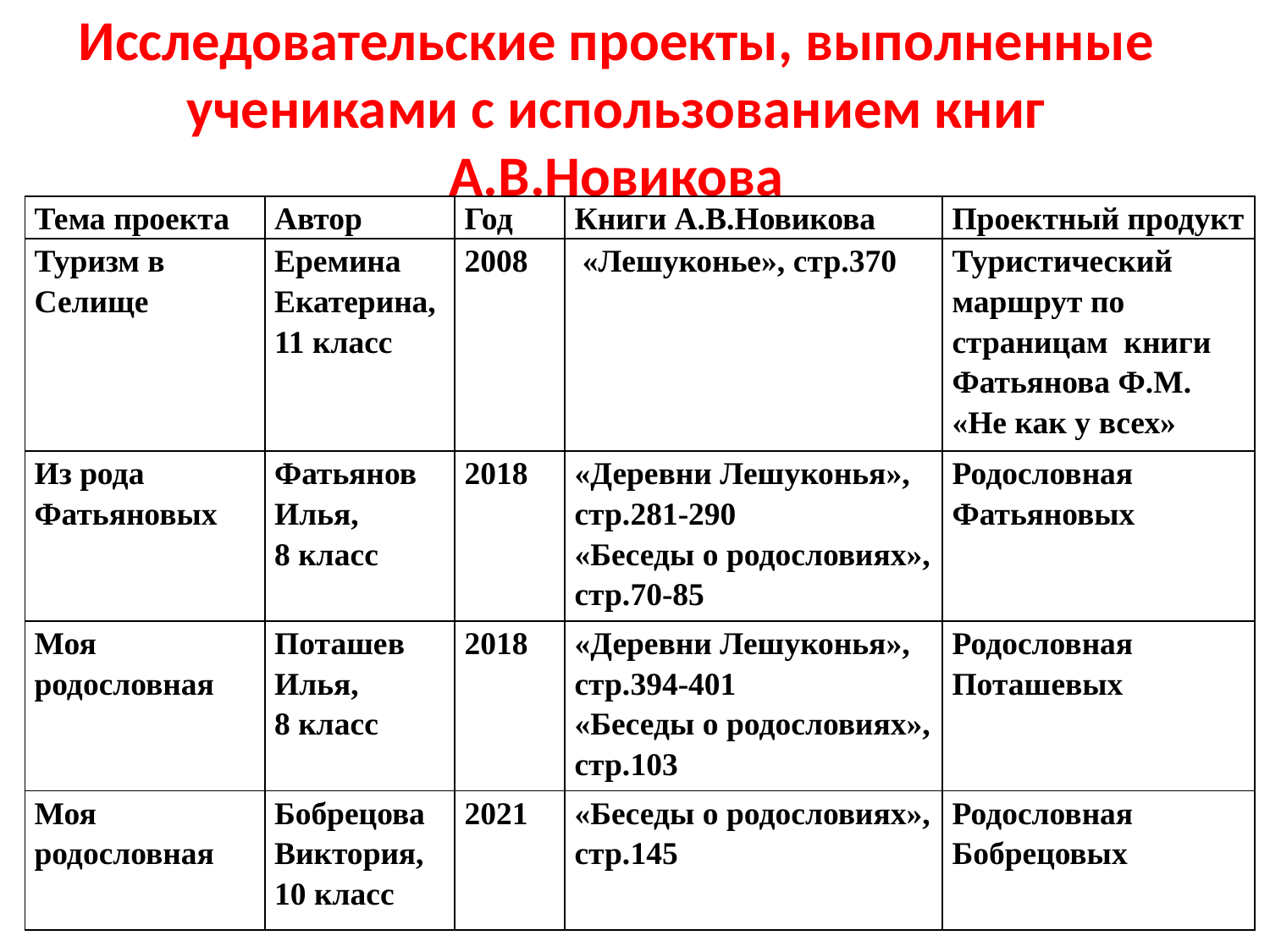

# Исследовательские проекты, выполненные учениками с использованием книг А.В.Новикова
| Тема проекта | Автор | Год | Книги А.В.Новикова | Проектный продукт |
| --- | --- | --- | --- | --- |
| Туризм в Селище | Еремина Екатерина, 11 класс | 2008 | «Лешуконье», стр.370 | Туристический маршрут по страницам книги Фатьянова Ф.М. «Не как у всех» |
| Из рода Фатьяновых | Фатьянов Илья, 8 класс | 2018 | «Деревни Лешуконья», стр.281-290 «Беседы о родословиях», стр.70-85 | Родословная Фатьяновых |
| Моя родословная | Поташев Илья, 8 класс | 2018 | «Деревни Лешуконья», стр.394-401 «Беседы о родословиях», стр.103 | Родословная Поташевых |
| Моя родословная | Бобрецова Виктория, 10 класс | 2021 | «Беседы о родословиях», стр.145 | Родословная Бобрецовых |